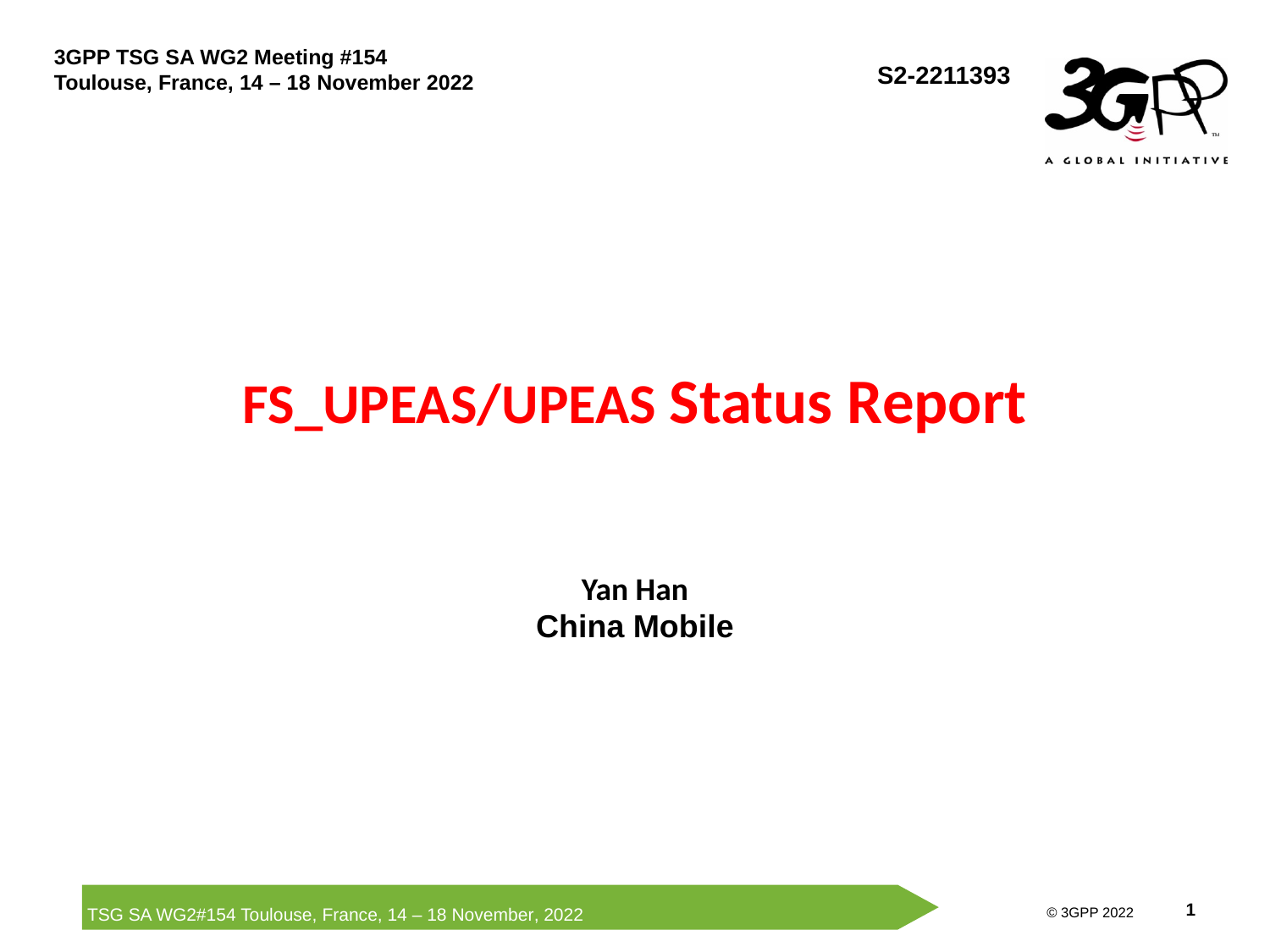

S2-2211393
# FS_UPEAS/UPEAS Status Report
Yan Han
China Mobile